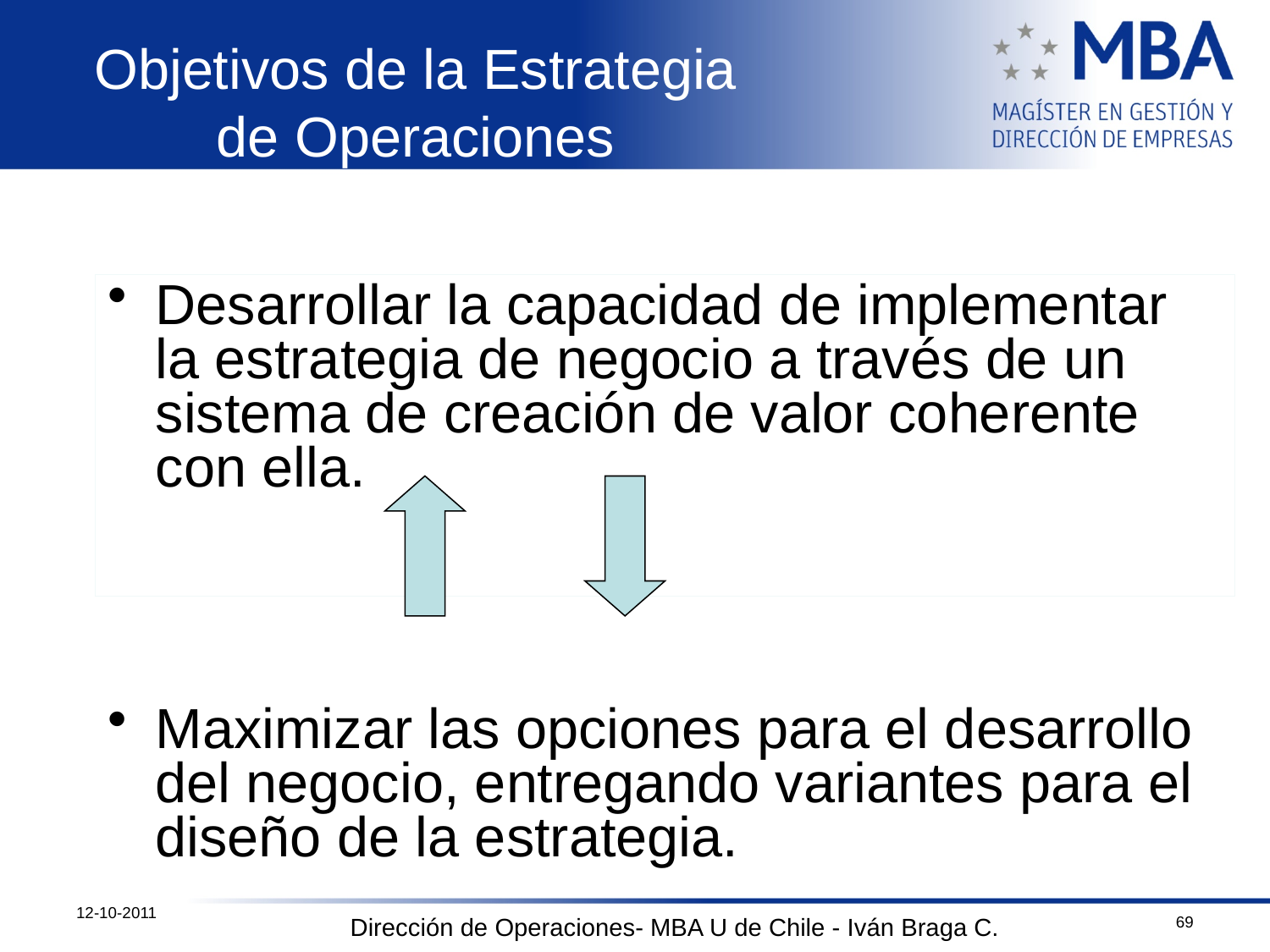

# Objetivos de la Estrategia de Operaciones
Desarrollar la capacidad de implementar la estrategia de negocio a través de un sistema de creación de valor coherente con ella.

Maximizar las opciones para el desarrollo del negocio, entregando variantes para el diseño de la estrategia.

12-10-2011

69